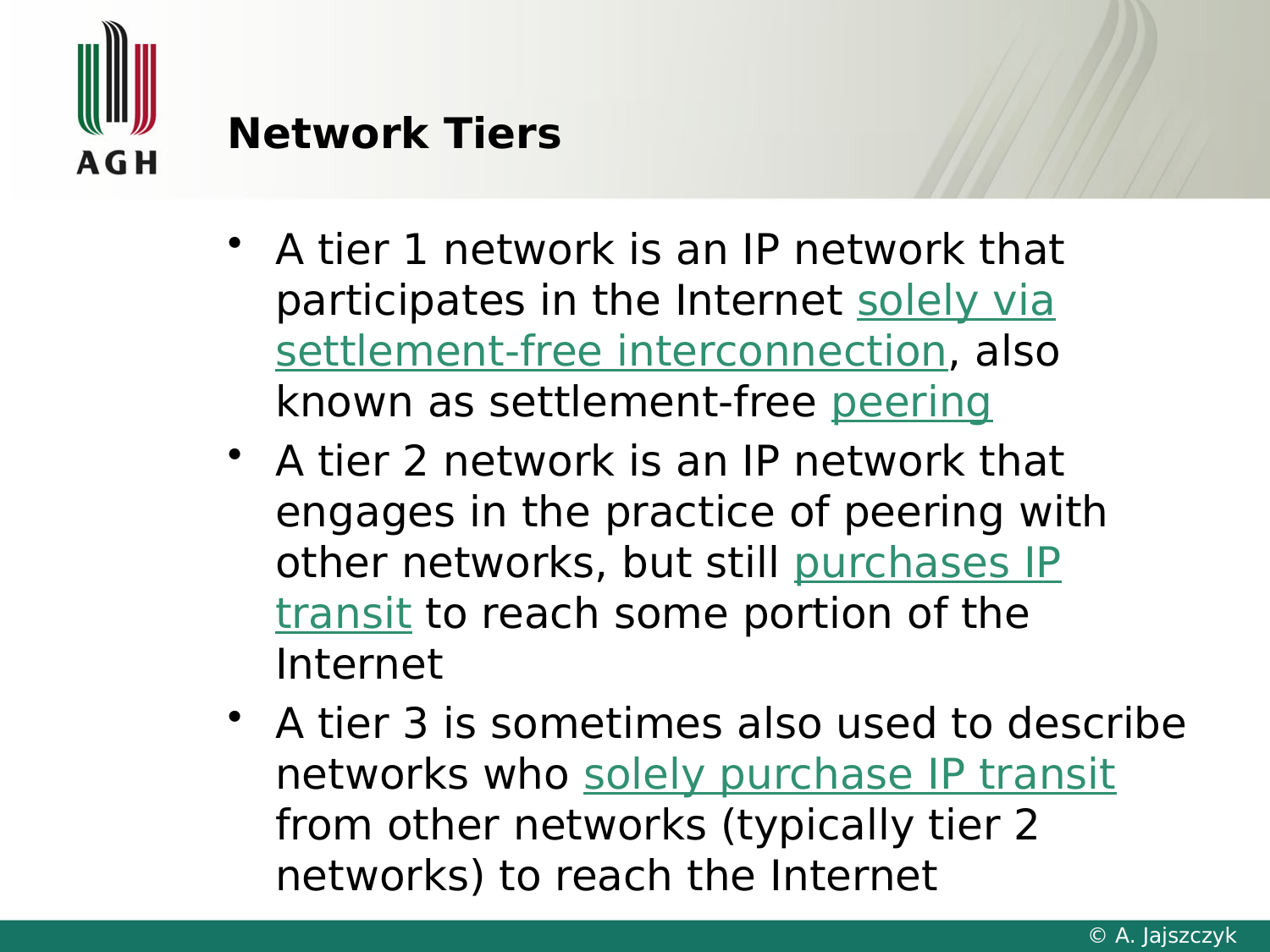

# Network Tiers
A tier 1 network is an IP network that participates in the Internet solely via settlement-free interconnection, also known as settlement-free peering
A tier 2 network is an IP network that engages in the practice of peering with other networks, but still purchases IP transit to reach some portion of the Internet
A tier 3 is sometimes also used to describe networks who solely purchase IP transit from other networks (typically tier 2 networks) to reach the Internet